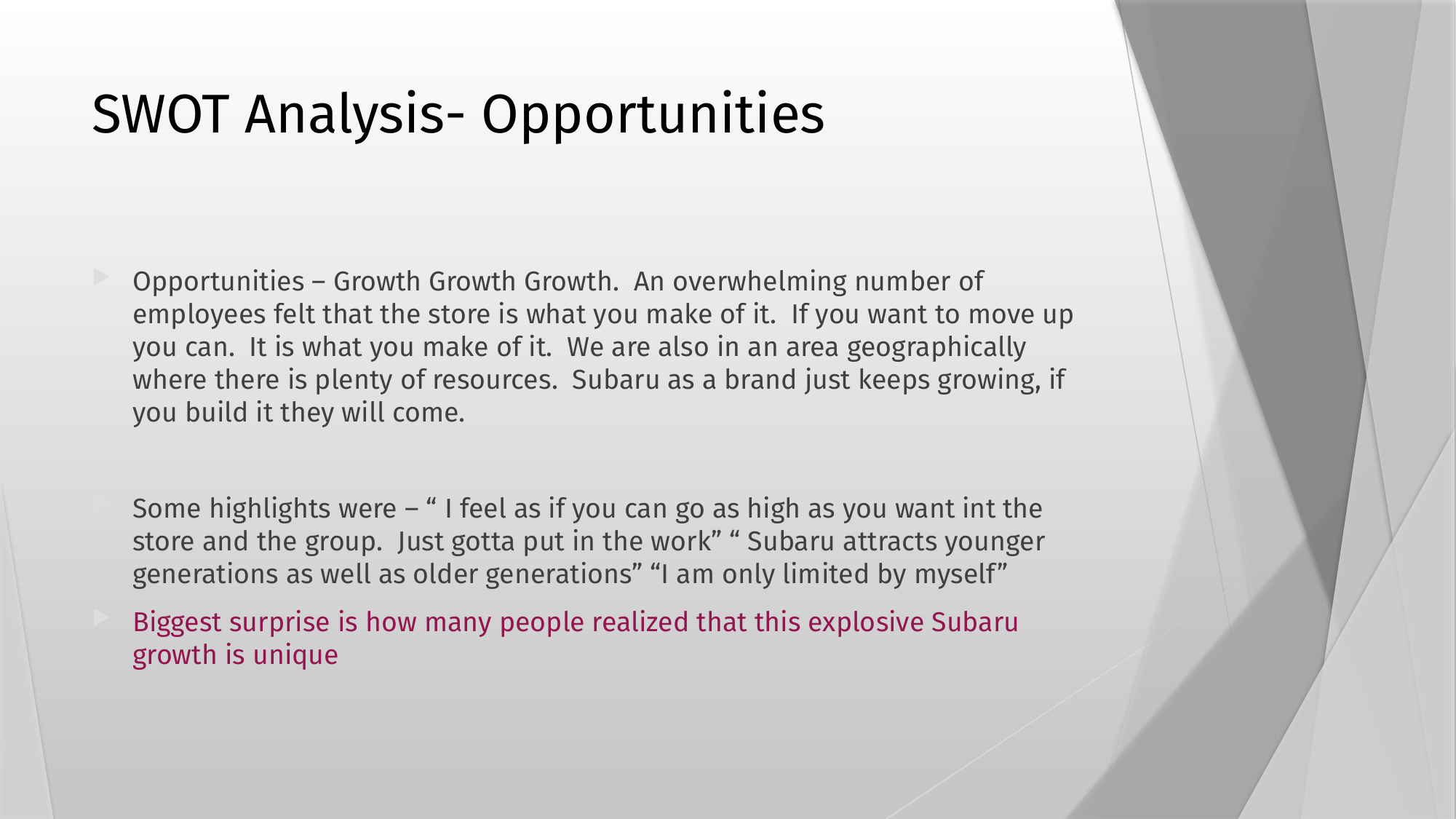

# SWOT Analysis- Opportunities
Opportunities – Growth Growth Growth.  An overwhelming number of employees felt that the store is what you make of it.  If you want to move up you can.  It is what you make of it.  We are also in an area geographically where there is plenty of resources.  Subaru as a brand just keeps growing, if you build it they will come.

Some highlights were – “ I feel as if you can go as high as you want int the store and the group.  Just gotta put in the work” “ Subaru attracts younger generations as well as older generations” “I am only limited by myself”
Biggest surprise is how many people realized that this explosive Subaru growth is unique